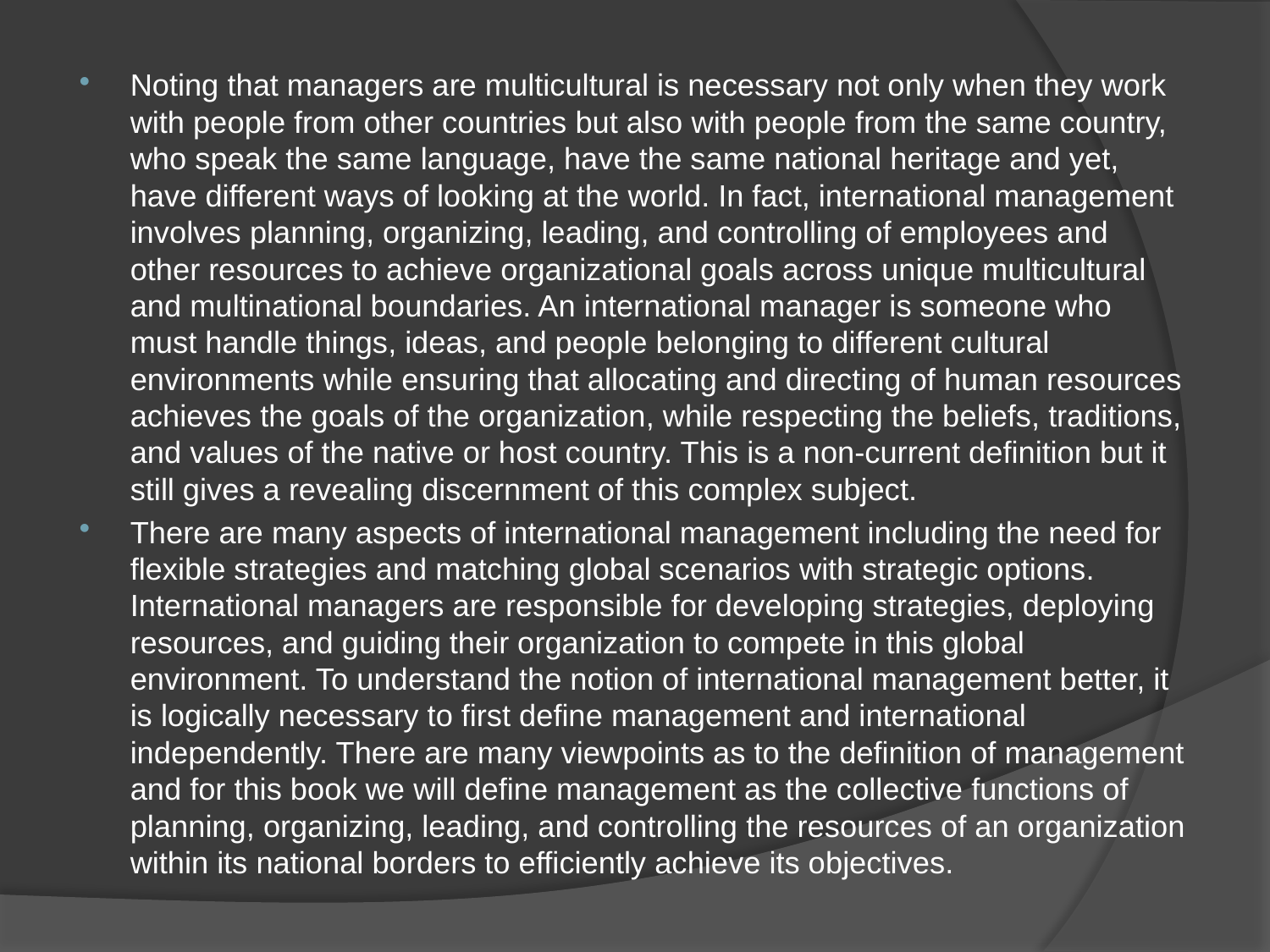

Noting that managers are multicultural is necessary not only when they work with people from other countries but also with people from the same country, who speak the same language, have the same national heritage and yet, have different ways of looking at the world. In fact, international management involves planning, organizing, leading, and controlling of employees and other resources to achieve organizational goals across unique multicultural and multinational boundaries. An international manager is someone who must handle things, ideas, and people belonging to different cultural environments while ensuring that allocating and directing of human resources achieves the goals of the organization, while respecting the beliefs, traditions, and values of the native or host country. This is a non-current definition but it still gives a revealing discernment of this complex subject.
There are many aspects of international management including the need for flexible strategies and matching global scenarios with strategic options. International managers are responsible for developing strategies, deploying resources, and guiding their organization to compete in this global environment. To understand the notion of international management better, it is logically necessary to first define management and international independently. There are many viewpoints as to the definition of management and for this book we will define management as the collective functions of planning, organizing, leading, and controlling the resources of an organization within its national borders to efficiently achieve its objectives.